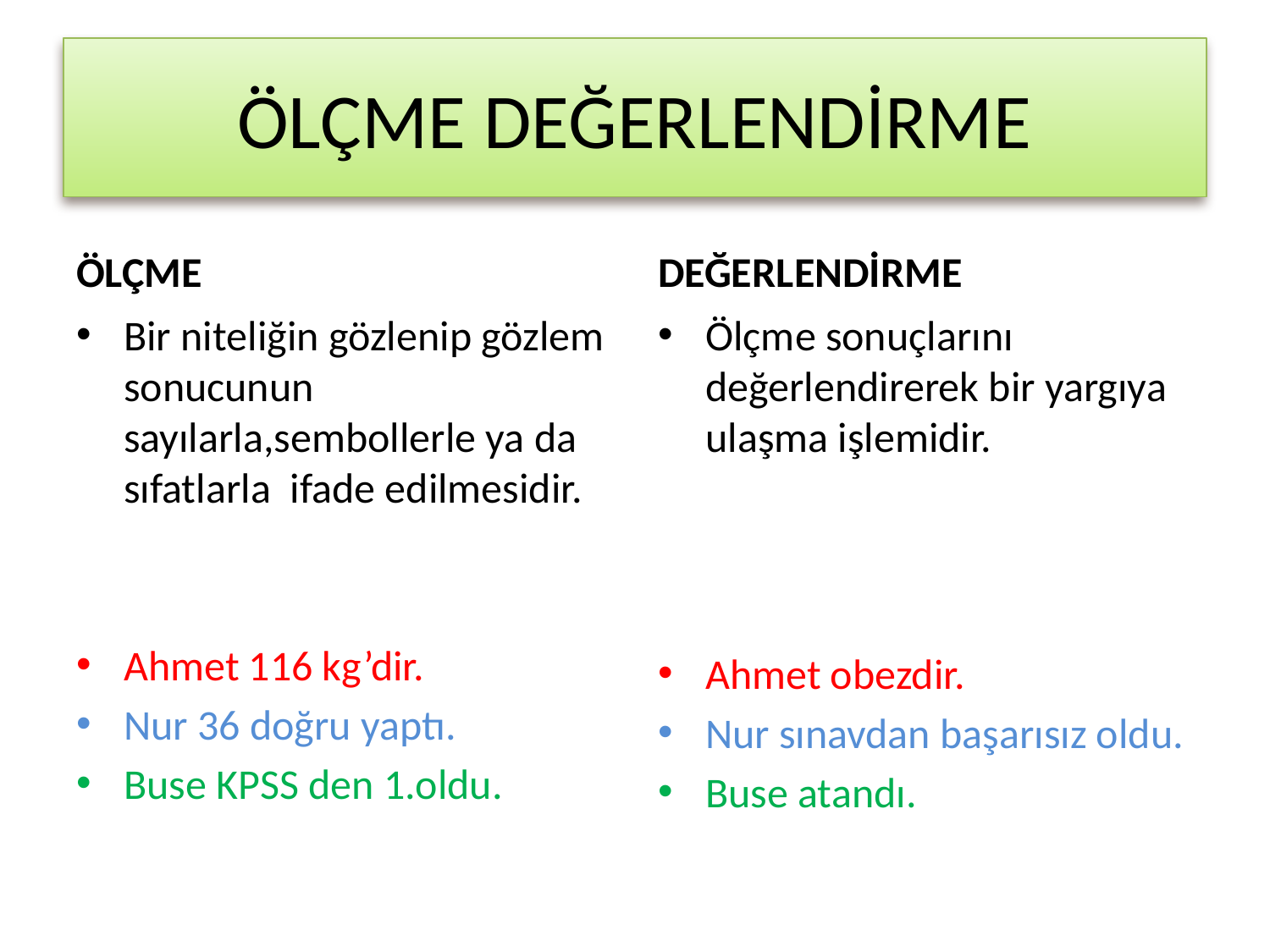

# ÖLÇME DEĞERLENDİRME
ÖLÇME
DEĞERLENDİRME
Bir niteliğin gözlenip gözlem sonucunun  sayılarla,sembollerle ya da sıfatlarla  ifade edilmesidir.

Ahmet 116 kg’dir.
Nur 36 doğru yaptı.
Buse KPSS den 1.oldu.
Ölçme sonuçlarını değerlendirerek bir yargıya ulaşma işlemidir.

Ahmet obezdir.
Nur sınavdan başarısız oldu.
Buse atandı.